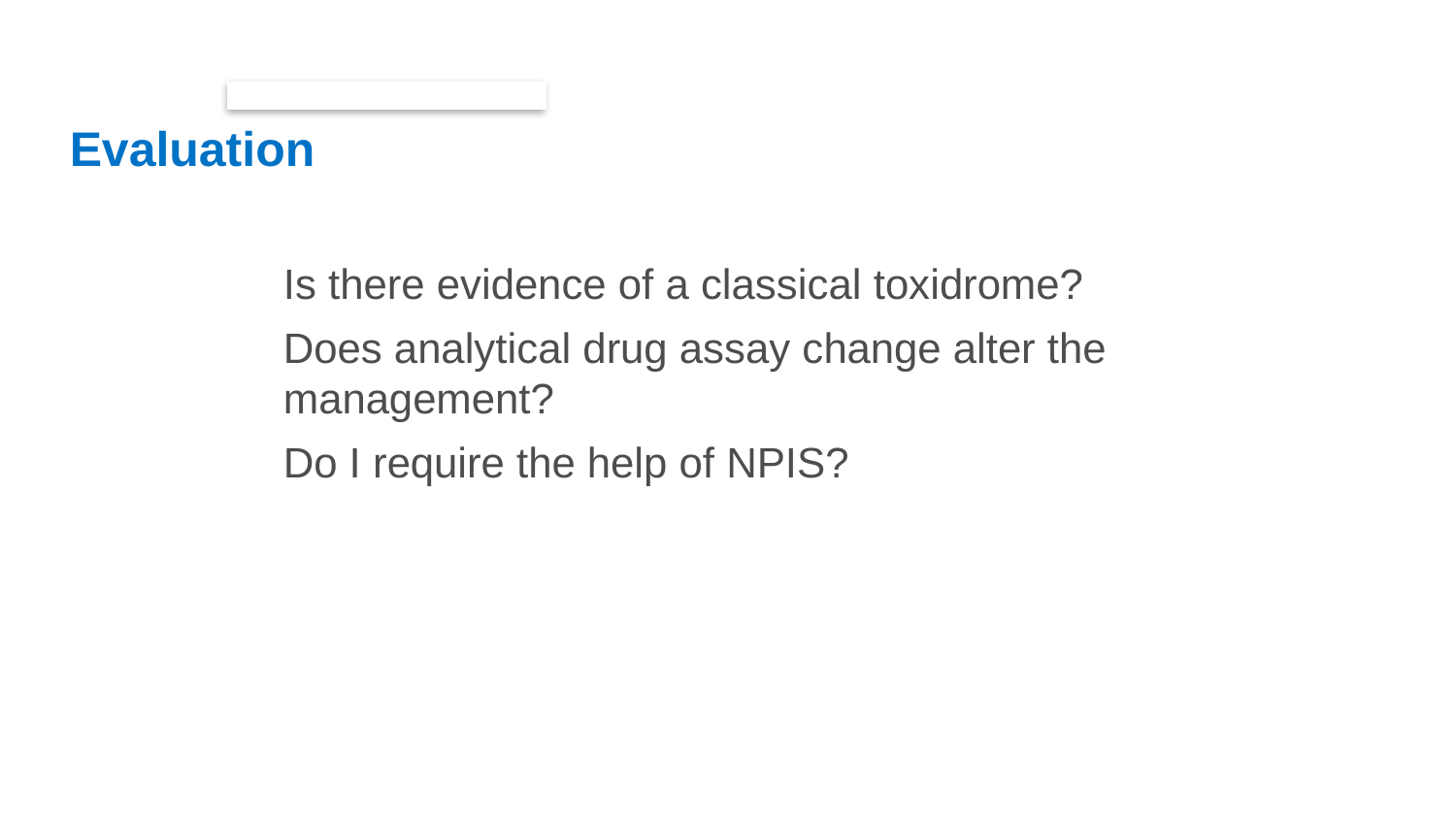

# Evaluation
	Is there evidence of a classical toxidrome?
	Does analytical drug assay change alter the management?
	Do I require the help of NPIS?